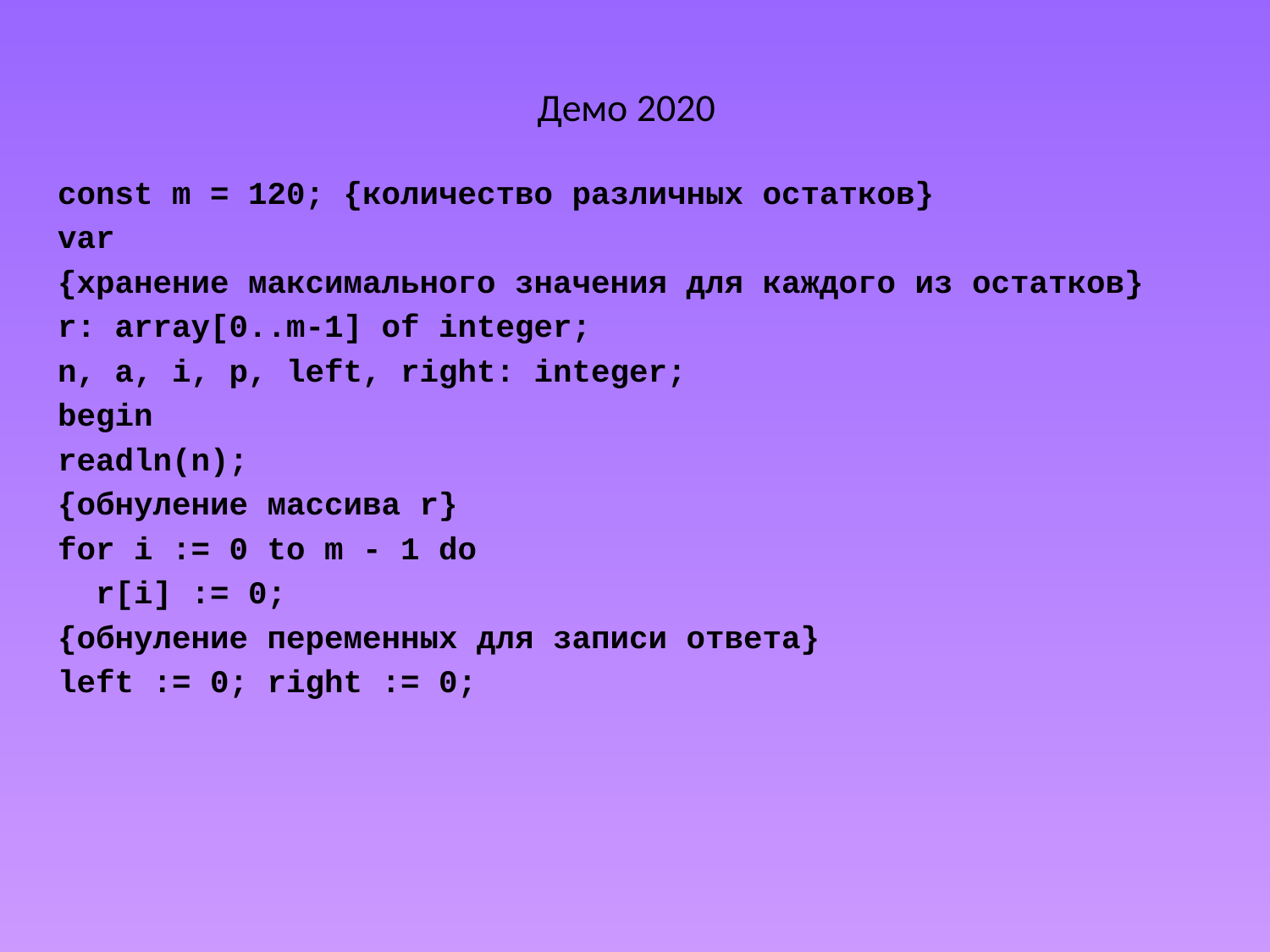

# Демо 2020
const m = 120; {количество различных остатков}
var
{хранение максимального значения для каждого из остатков}
r: array[0..m-1] of integer;
n, a, i, p, left, right: integer;
begin
readln(n);
{обнуление массива r}
for i := 0 to m - 1 do
  r[i] := 0;
{обнуление переменных для записи ответа}
left := 0; right := 0;